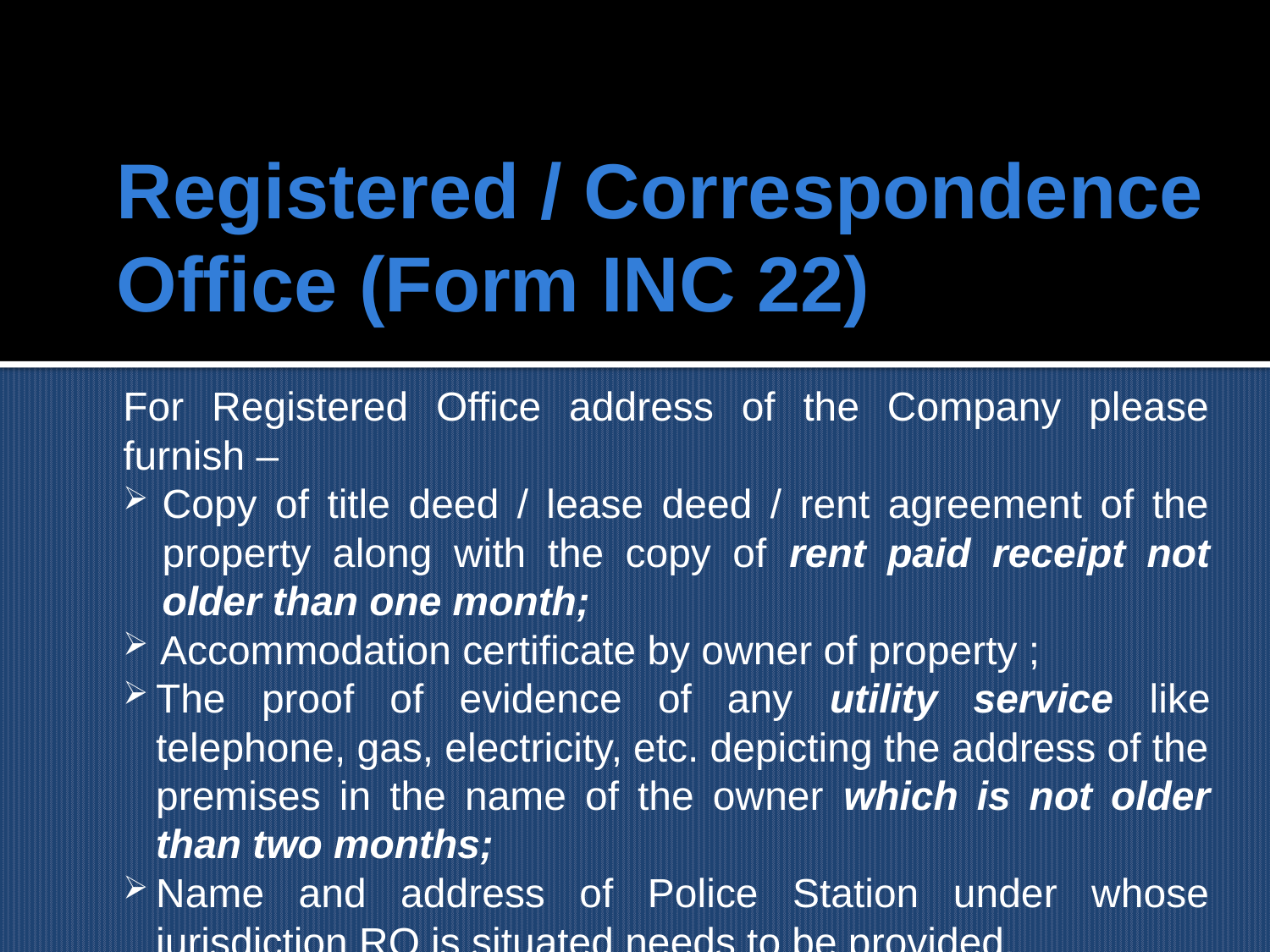

# Registered / Correspondence Office (Form INC 22)
For Registered Office address of the Company please furnish –
Copy of title deed / lease deed / rent agreement of the property along with the copy of rent paid receipt not older than one month;
 Accommodation certificate by owner of property ;
The proof of evidence of any utility service like telephone, gas, electricity, etc. depicting the address of the premises in the name of the owner which is not older than two months;
Name and address of Police Station under whose jurisdiction RO is situated needs to be provided.